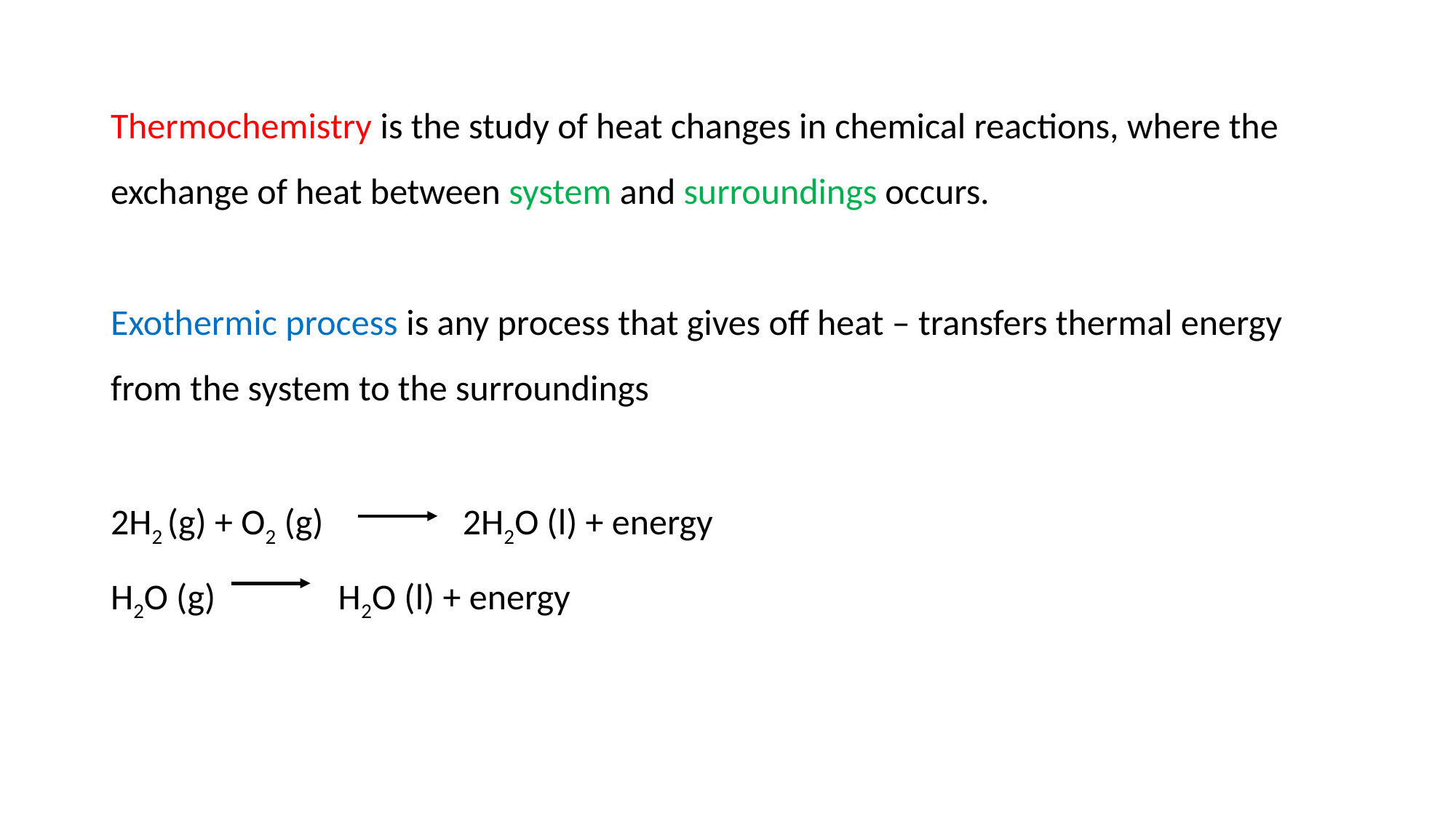

Thermochemistry is the study of heat changes in chemical reactions, where the exchange of heat between system and surroundings occurs.

Exothermic process is any process that gives off heat – transfers thermal energy from the system to the surroundings

2H2 (g) + O2 (g)                 2H2O (l) + energy
H2O (g)               H2O (l) + energy